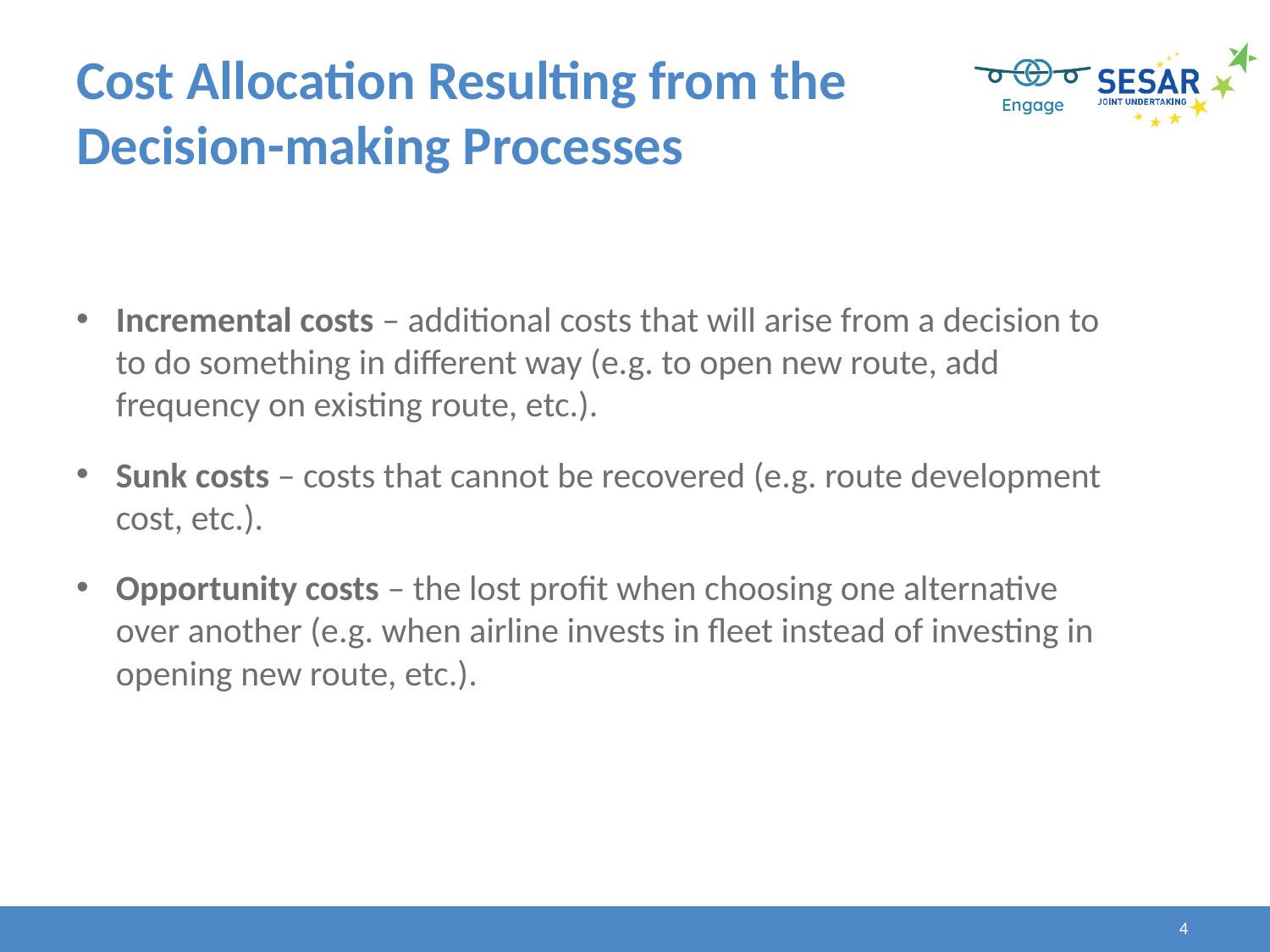

# Cost Allocation Resulting from the Decision-making Processes
Incremental costs – additional costs that will arise from a decision to to do something in different way (e.g. to open new route, add frequency on existing route, etc.).
Sunk costs – costs that cannot be recovered (e.g. route development cost, etc.).
Opportunity costs – the lost profit when choosing one alternative over another (e.g. when airline invests in fleet instead of investing in opening new route, etc.).
PLANIRANJE PREVOŽENJA I EKSPLOATACIJA VAZDUHOPLOVA 2
4